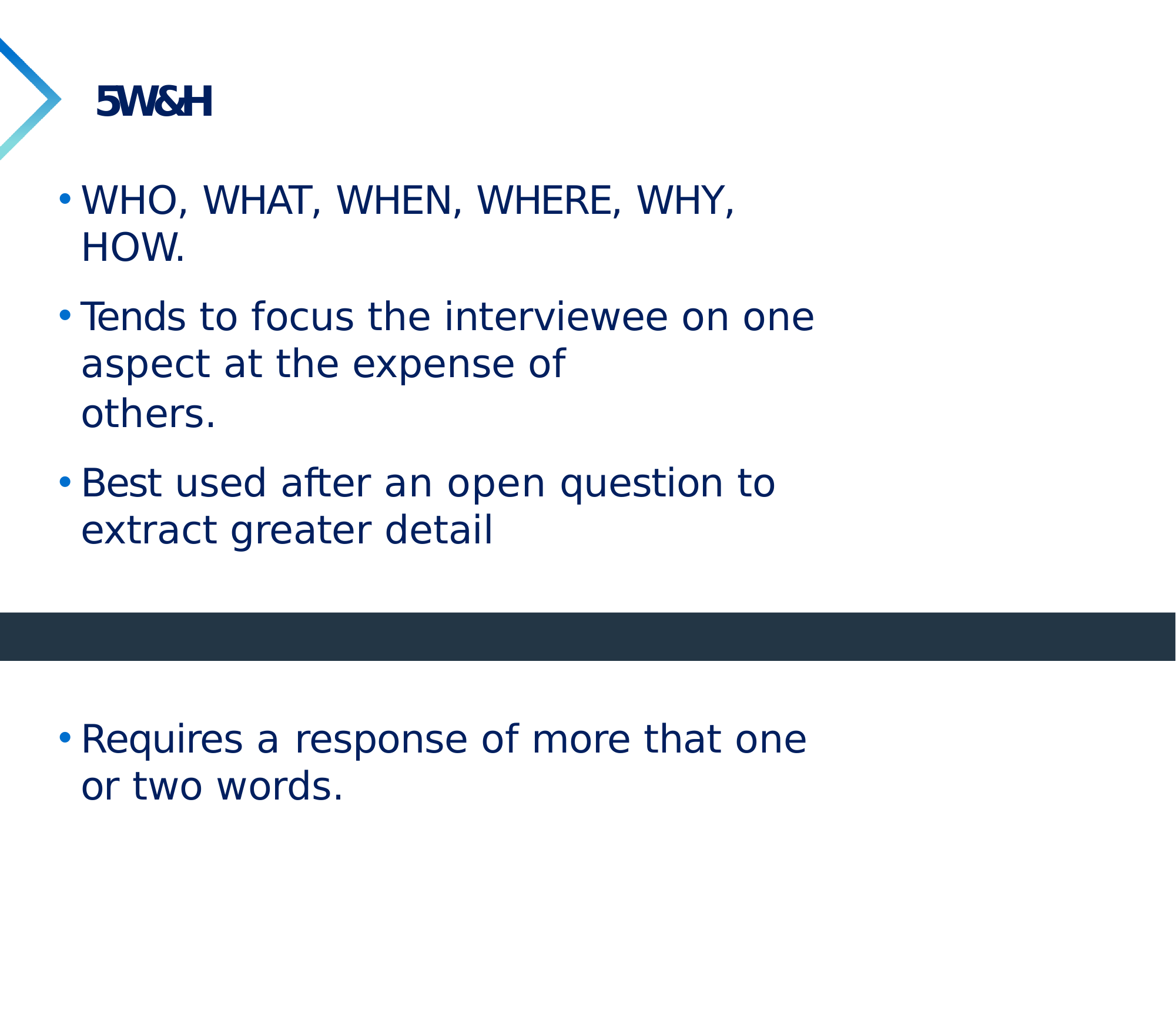

# 5W&H
WHO, WHAT, WHEN, WHERE, WHY, HOW.
Tends to focus the interviewee on one aspect at the expense of
others.
Best used after an open question to extract greater detail

Requires a response of more that one or two words.